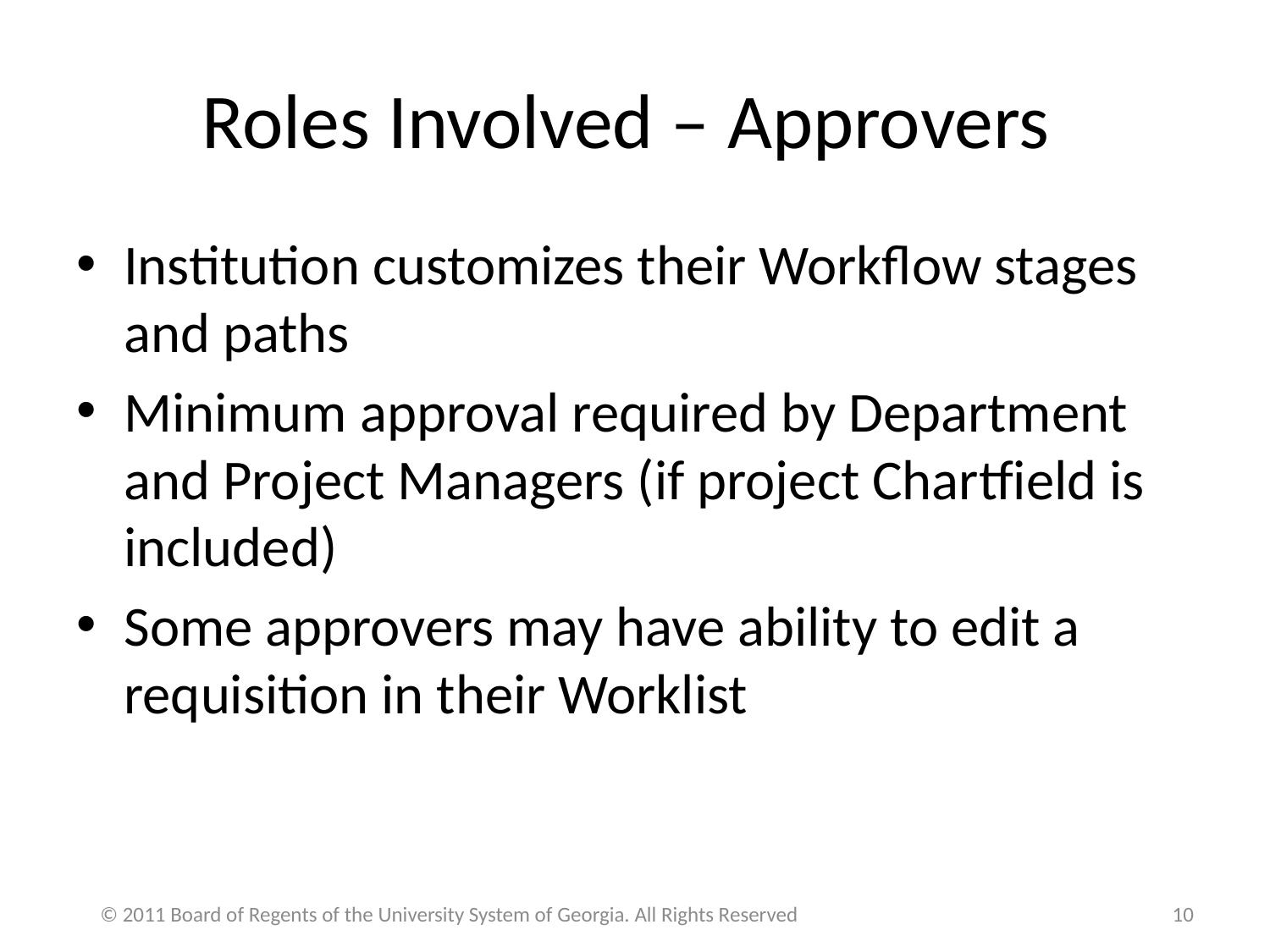

# Roles Involved – Approvers
Institution customizes their Workflow stages and paths
Minimum approval required by Department and Project Managers (if project Chartfield is included)
Some approvers may have ability to edit a requisition in their Worklist
© 2011 Board of Regents of the University System of Georgia. All Rights Reserved
10